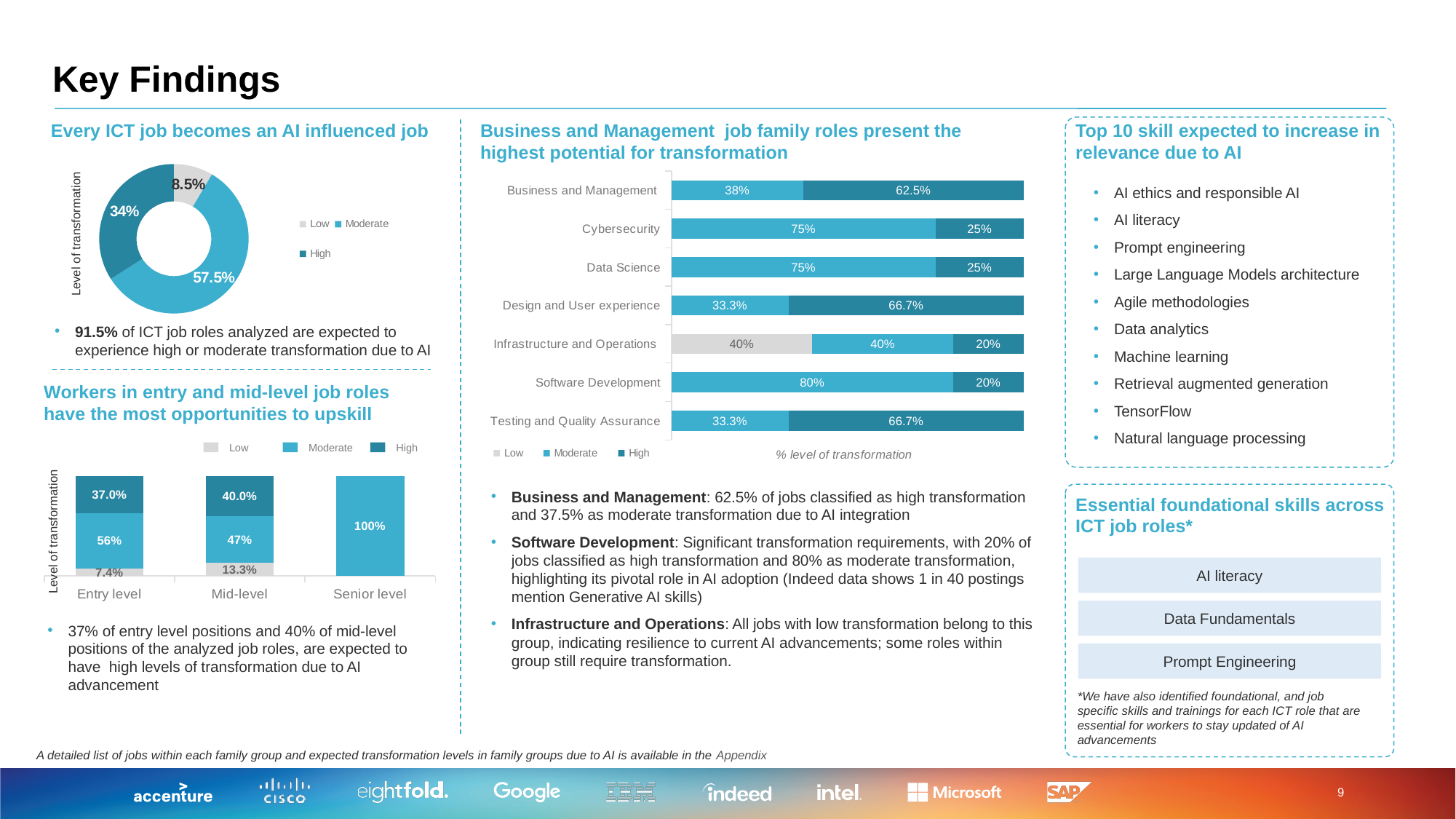

Key Findings

Business and Management  job family roles present the highest potential for transformation
Top 10 skill expected to increase in relevance due to AI
Every ICT job becomes an AI influenced job

### Chart

| Category | Transformation |
|---|---|
| Low | 0.085 |
| Moderate | 0.575 |
| High | 0.3404 |

### Chart

| Category | Low | Moderate | High |
|---|---|---|---|
| Business and Management  | 0.0 | 0.375 | 0.625 |
| Cybersecurity | 0.0 | 0.75 | 0.25 |
| Data Science | 0.0 | 0.75 | 0.25 |
| Design and User experience | 0.0 | 0.333 | 0.667 |
| Infrastructure and Operations  | 0.4 | 0.4 | 0.2 |
| Software Development | 0.0 | 0.8 | 0.2 |
| Testing and Quality Assurance | 0.0 | 0.333 | 0.667 |
AI ethics and responsible AI
AI literacy
Prompt engineering
Large Language Models architecture
Agile methodologies
Data analytics
Machine learning
Retrieval augmented generation
TensorFlow
Natural language processing
Level of transformation
91.5% of ICT job roles analyzed are expected to experience high or moderate transformation due to AI
Workers in entry and mid-level job roles have the most opportunities to upskill
Low
Moderate
High

### Chart

| Category | Low | Moderate | High |
|---|---|---|---|
| Senior level | 0.0 | 1.0 | 0.0 |
| Mid-level | 0.133 | 0.467 | 0.4 |
| Entry level | 0.074 | 0.556 | 0.37 |
Business and Management: 62.5% of jobs classified as high transformation and 37.5% as moderate transformation due to AI integration
Software Development: Significant transformation requirements, with 20% of jobs classified as high transformation and 80% as moderate transformation, highlighting its pivotal role in AI adoption (Indeed data shows 1 in 40 postings mention Generative AI skills)
Infrastructure and Operations: All jobs with low transformation belong to this group, indicating resilience to current AI advancements; some roles within group still require transformation.

Essential foundational skills across ICT job roles*
Level of transformation
AI literacy
Data Fundamentals
37% of entry level positions and 40% of mid-level positions of the analyzed job roles, are expected to have  high levels of transformation due to AI advancement
Prompt Engineering
*We have also identified foundational, and job specific skills and trainings for each ICT role that are essential for workers to stay updated of AI advancements
A detailed list of jobs within each family group and expected transformation levels in family groups due to AI is available in the Appendix
9